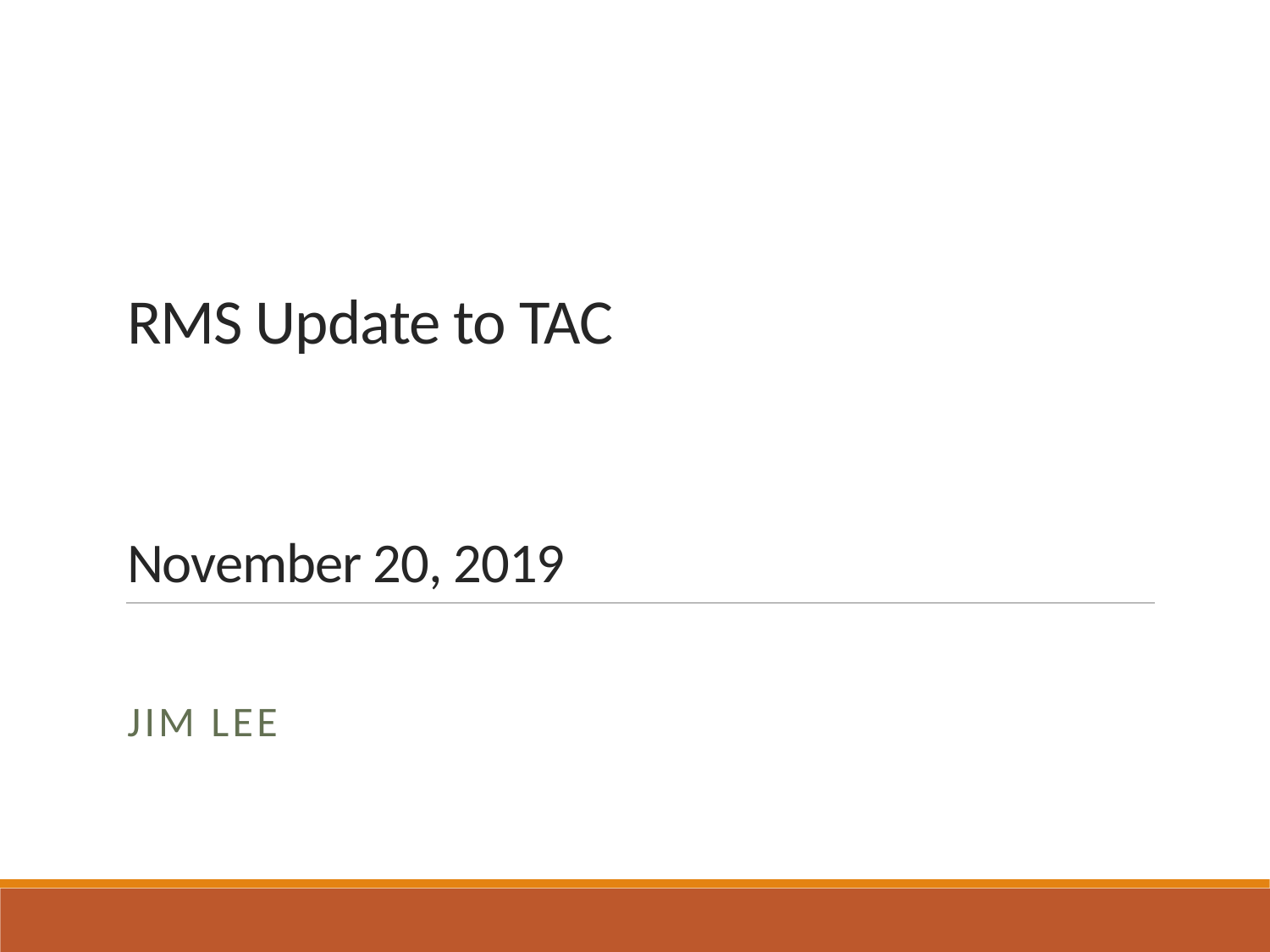

# RMS Update to TAC November 20, 2019

Jim Lee